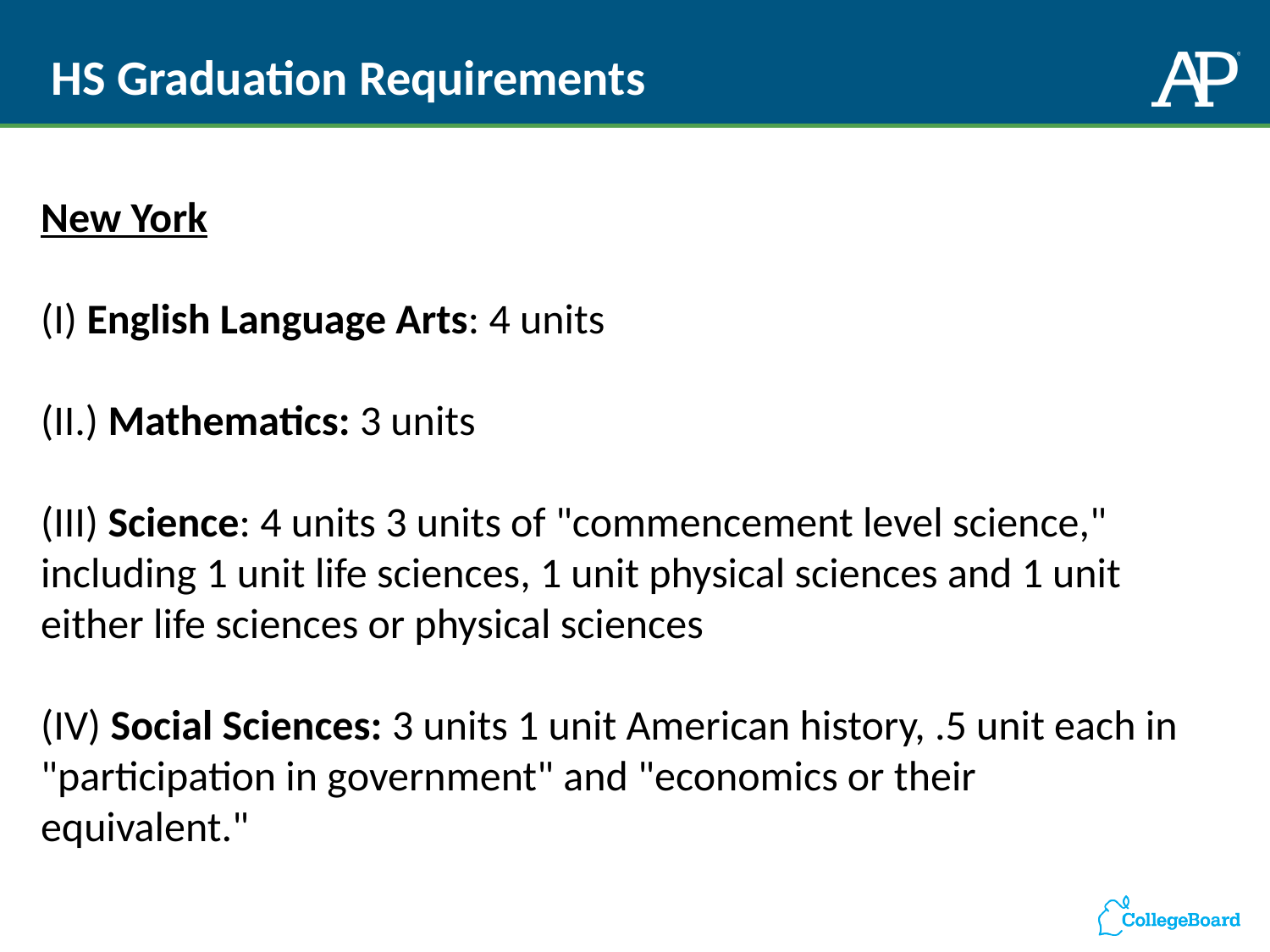

# HS Graduation Requirements

New York

(I) English Language Arts: 4 units

(II.) Mathematics: 3 units

(III) Science: 4 units 3 units of "commencement level science," including 1 unit life sciences, 1 unit physical sciences and 1 unit either life sciences or physical sciences

(IV) Social Sciences: 3 units 1 unit American history, .5 unit each in "participation in government" and "economics or their equivalent."